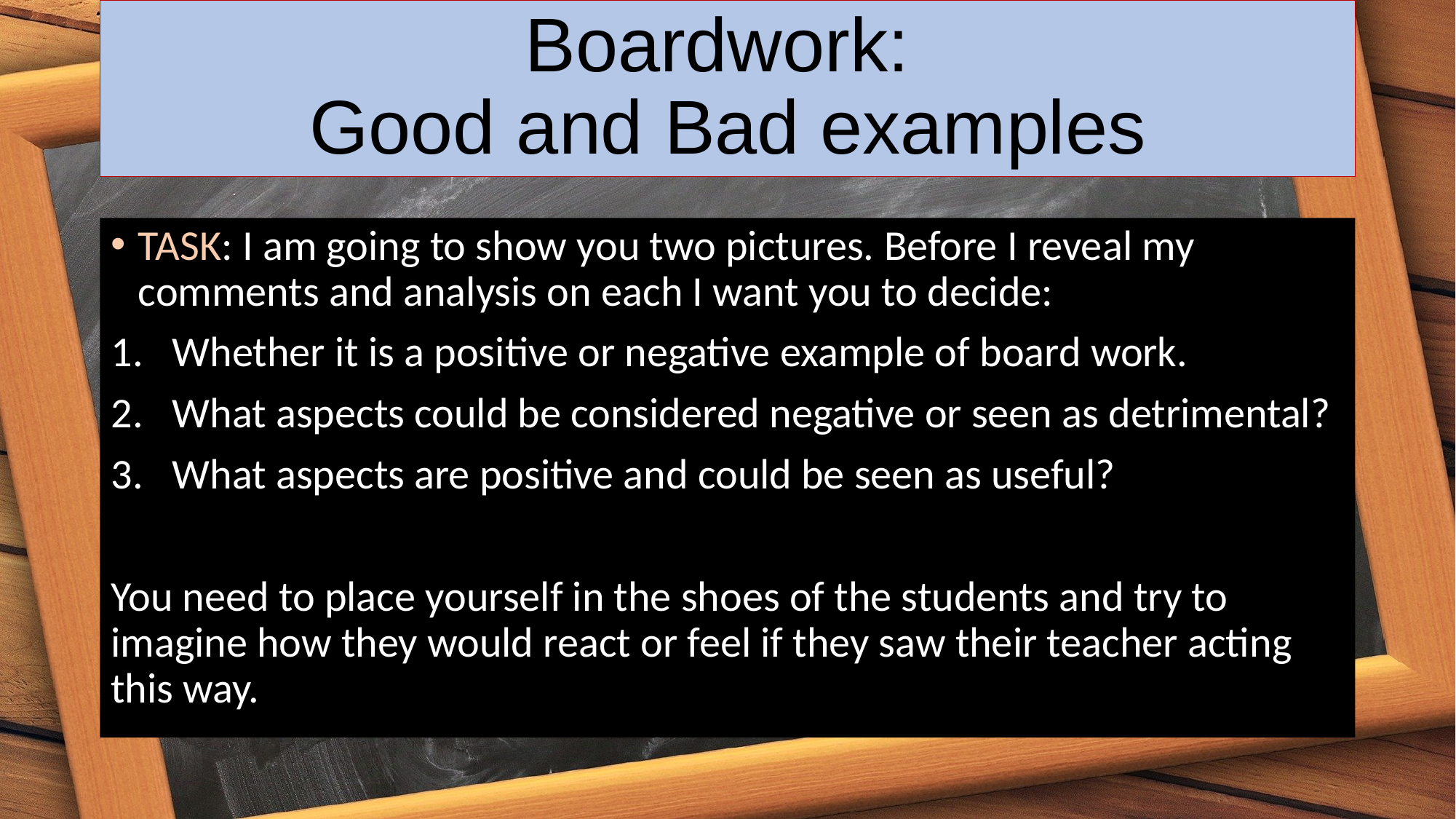

# Boardwork: Good and Bad examples
TASK: I am going to show you two pictures. Before I reveal my comments and analysis on each I want you to decide:
Whether it is a positive or negative example of board work.
What aspects could be considered negative or seen as detrimental?
What aspects are positive and could be seen as useful?

You need to place yourself in the shoes of the students and try to imagine how they would react or feel if they saw their teacher acting this way.